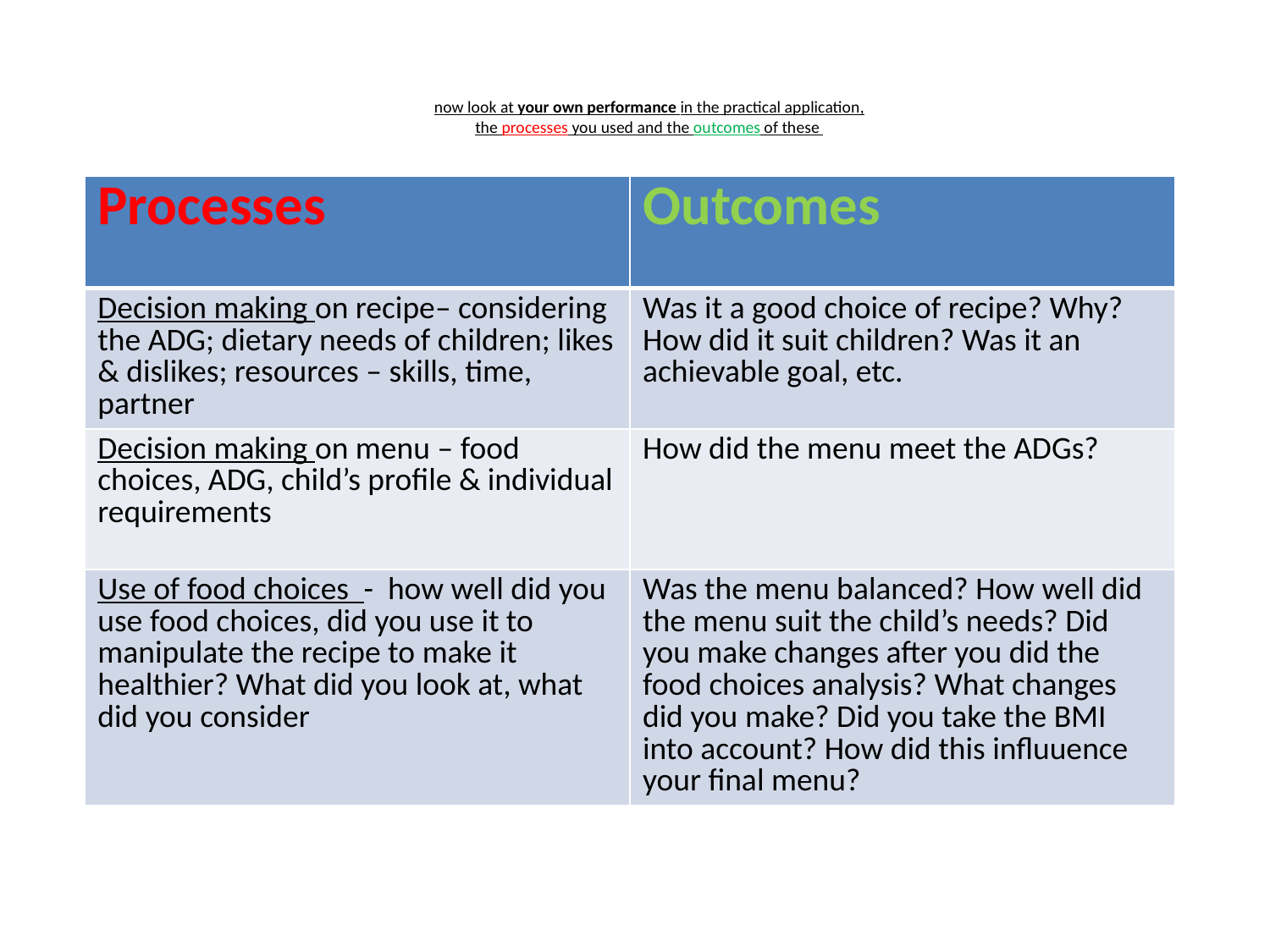

# now look at your own performance in the practical application, the processes you used and the outcomes of these
| Processes | Outcomes |
| --- | --- |
| Decision making on recipe– considering the ADG; dietary needs of children; likes & dislikes; resources – skills, time, partner | Was it a good choice of recipe? Why? How did it suit children? Was it an achievable goal, etc. |
| Decision making on menu – food choices, ADG, child’s profile & individual requirements | How did the menu meet the ADGs? |
| Use of food choices - how well did you use food choices, did you use it to manipulate the recipe to make it healthier? What did you look at, what did you consider | Was the menu balanced? How well did the menu suit the child’s needs? Did you make changes after you did the food choices analysis? What changes did you make? Did you take the BMI into account? How did this influuence your final menu? |